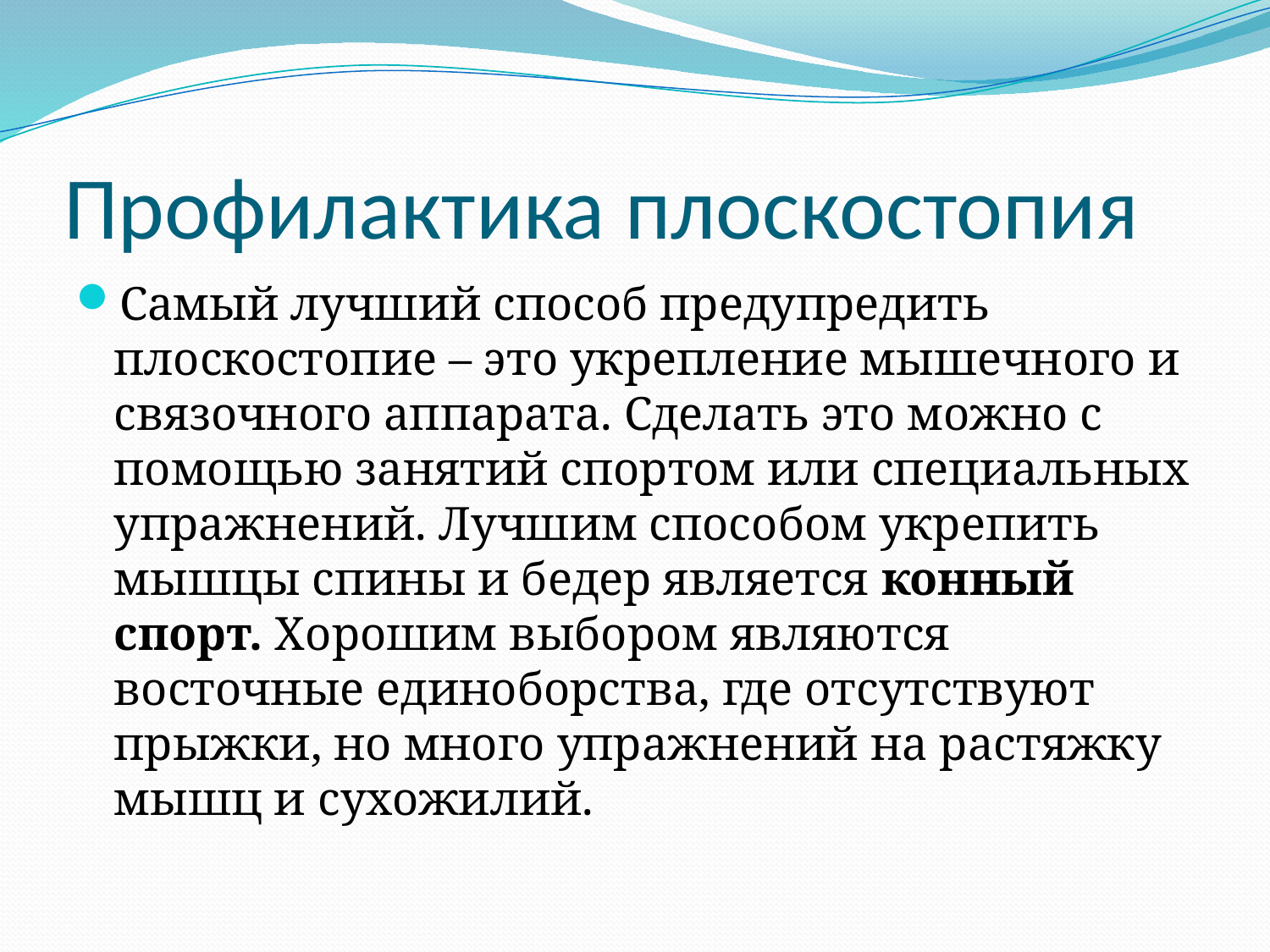

# Профилактика плоскостопия
Самый лучший способ предупредить плоскостопие – это укрепление мышечного и связочного аппарата. Сделать это можно с помощью занятий спортом или специальных упражнений. Лучшим способом укрепить мышцы спины и бедер является конный спорт. Хорошим выбором являются восточные единоборства, где отсутствуют прыжки, но много упражнений на растяжку мышц и сухожилий.